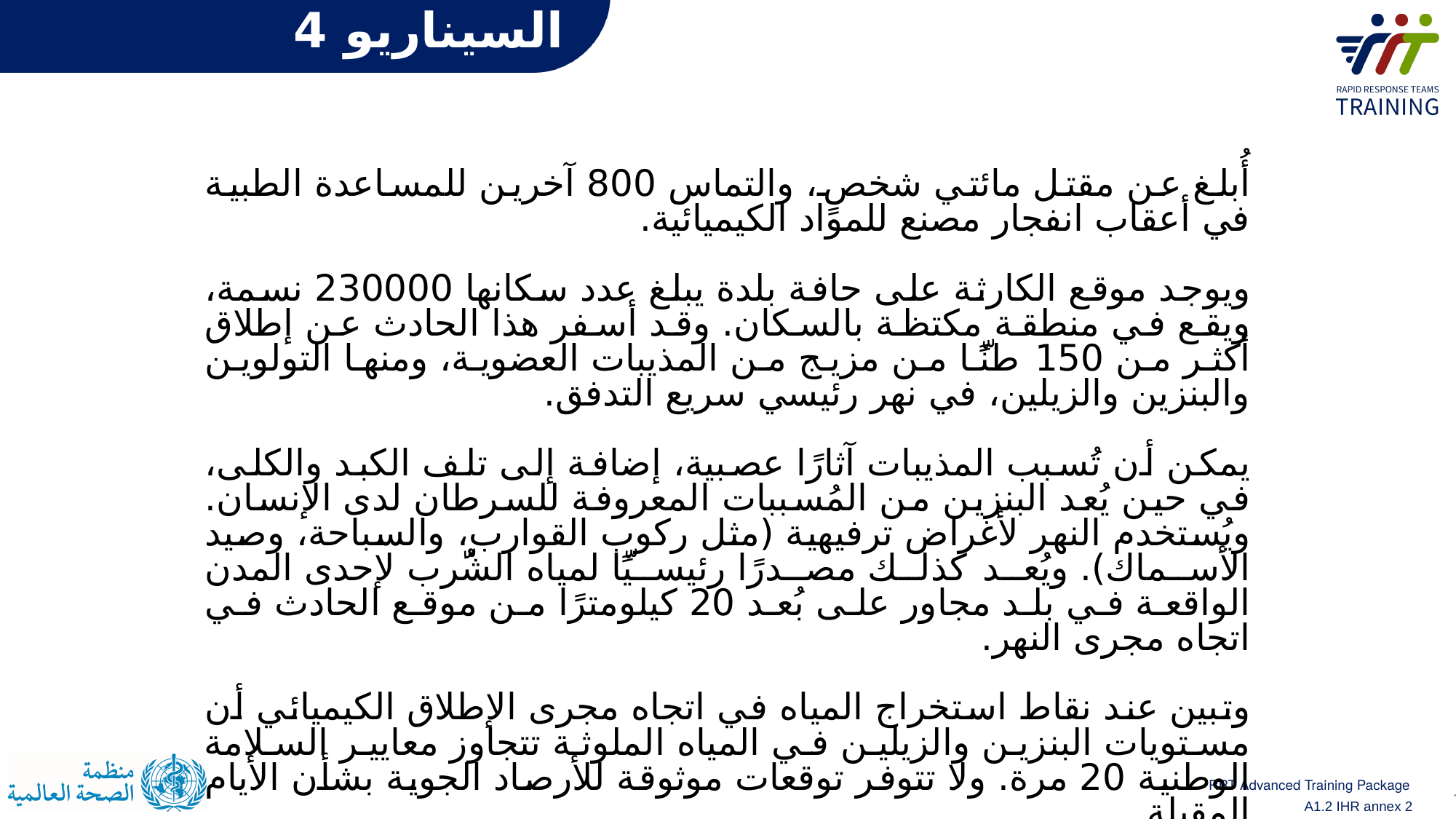

# السيناريو 4
أُبلغ عن مقتل مائتي شخصٍ، والتماس 800 آخرين للمساعدة الطبية في أعقاب انفجار مصنع للمواد الكيميائية.

ويوجد موقع الكارثة على حافة بلدة يبلغ عدد سكانها 230000 نسمة، ويقع في منطقة مكتظة بالسكان. وقد أسفر هذا الحادث عن إطلاق أكثر من 150 طنًّا من مزيج من المذيبات العضوية، ومنها التولوين والبنزين والزيلين، في نهر رئيسي سريع التدفق.

يمكن أن تُسبب المذيبات آثارًا عصبية، إضافة إلى تلف الكبد والكلى، في حين يُعد البنزين من المُسببات المعروفة للسرطان لدى الإنسان. ويُستخدم النهر لأغراض ترفيهية (مثل ركوب القوارب، والسباحة، وصيد الأسماك). ويُعد كذلك مصدرًا رئيسيًّا لمياه الشُّرب لإحدى المدن الواقعة في بلد مجاور على بُعد 20 كيلومترًا من موقع الحادث في اتجاه مجرى النهر.

وتبين عند نقاط استخراج المياه في اتجاه مجرى الإطلاق الكيميائي أن مستويات البنزين والزيلين في المياه الملوثة تتجاوز معايير السلامة الوطنية 20 مرة. ولا تتوفر توقعات موثوقة للأرصاد الجوية بشأن الأيام المقبلة.